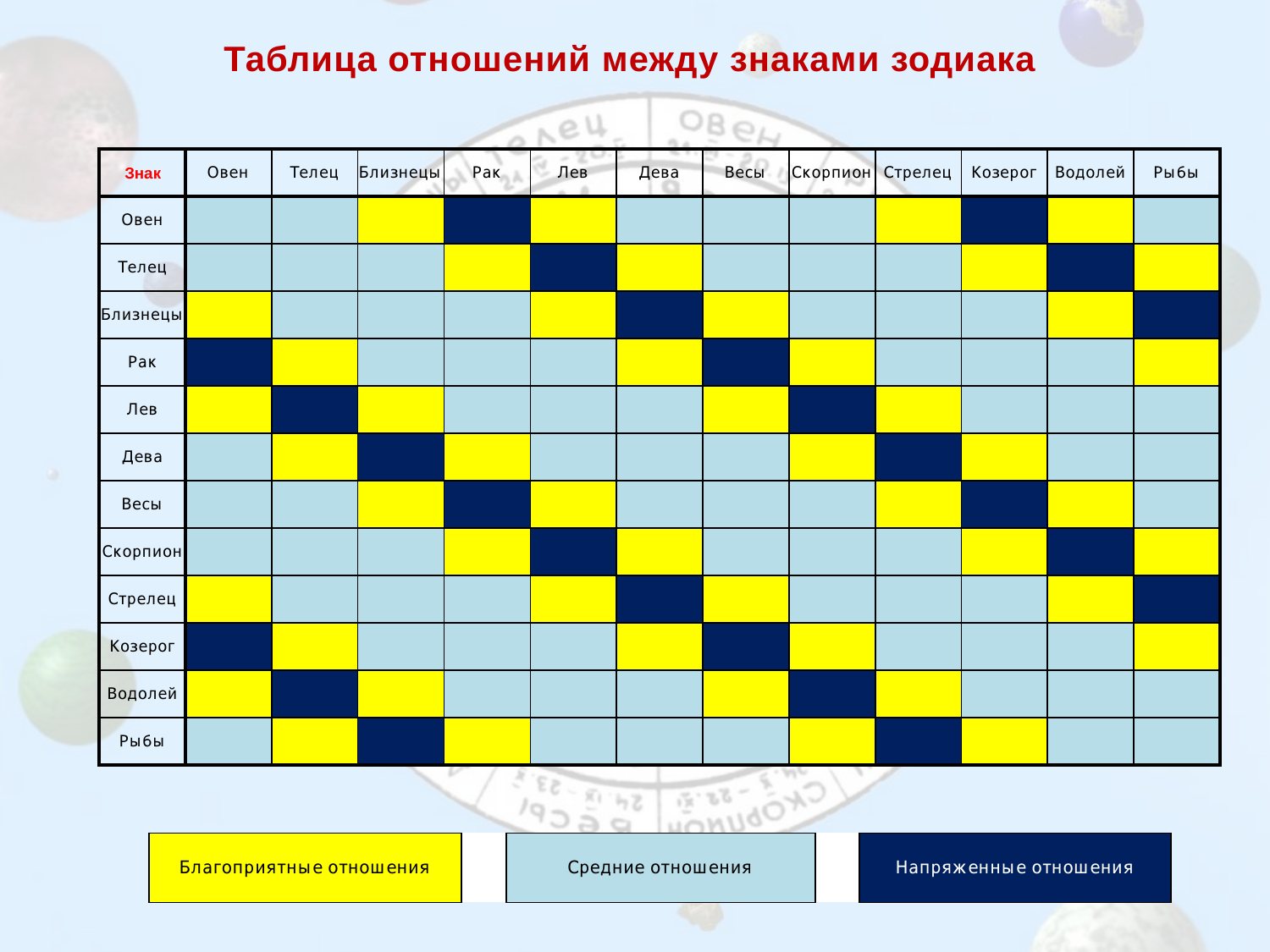

Таблица отношений между знаками зодиака
| Знак | Овен | Телец | Близнецы | Рак | Лев | Дева | Весы | Скорпион | Стрелец | Козерог | Водолей | Рыбы |
| --- | --- | --- | --- | --- | --- | --- | --- | --- | --- | --- | --- | --- |
| Овен |  |  |  |  |  |  |  |  |  |  |  |  |
| Телец |  |  |  |  |  |  |  |  |  |  |  |  |
| Близнецы |  |  |  |  |  |  |  |  |  |  |  |  |
| Рак |  |  |  |  |  |  |  |  |  |  |  |  |
| Лев |  |  |  |  |  |  |  |  |  |  |  |  |
| Дева |  |  |  |  |  |  |  |  |  |  |  |  |
| Весы |  |  |  |  |  |  |  |  |  |  |  |  |
| Скорпион |  |  |  |  |  |  |  |  |  |  |  |  |
| Стрелец |  |  |  |  |  |  |  |  |  |  |  |  |
| Козерог |  |  |  |  |  |  |  |  |  |  |  |  |
| Водолей |  |  |  |  |  |  |  |  |  |  |  |  |
| Рыбы |  |  |  |  |  |  |  |  |  |  |  |  |
| Благоприятные отношения |  | Средние отношения |  | Напряженные отношения |
| --- | --- | --- | --- | --- |